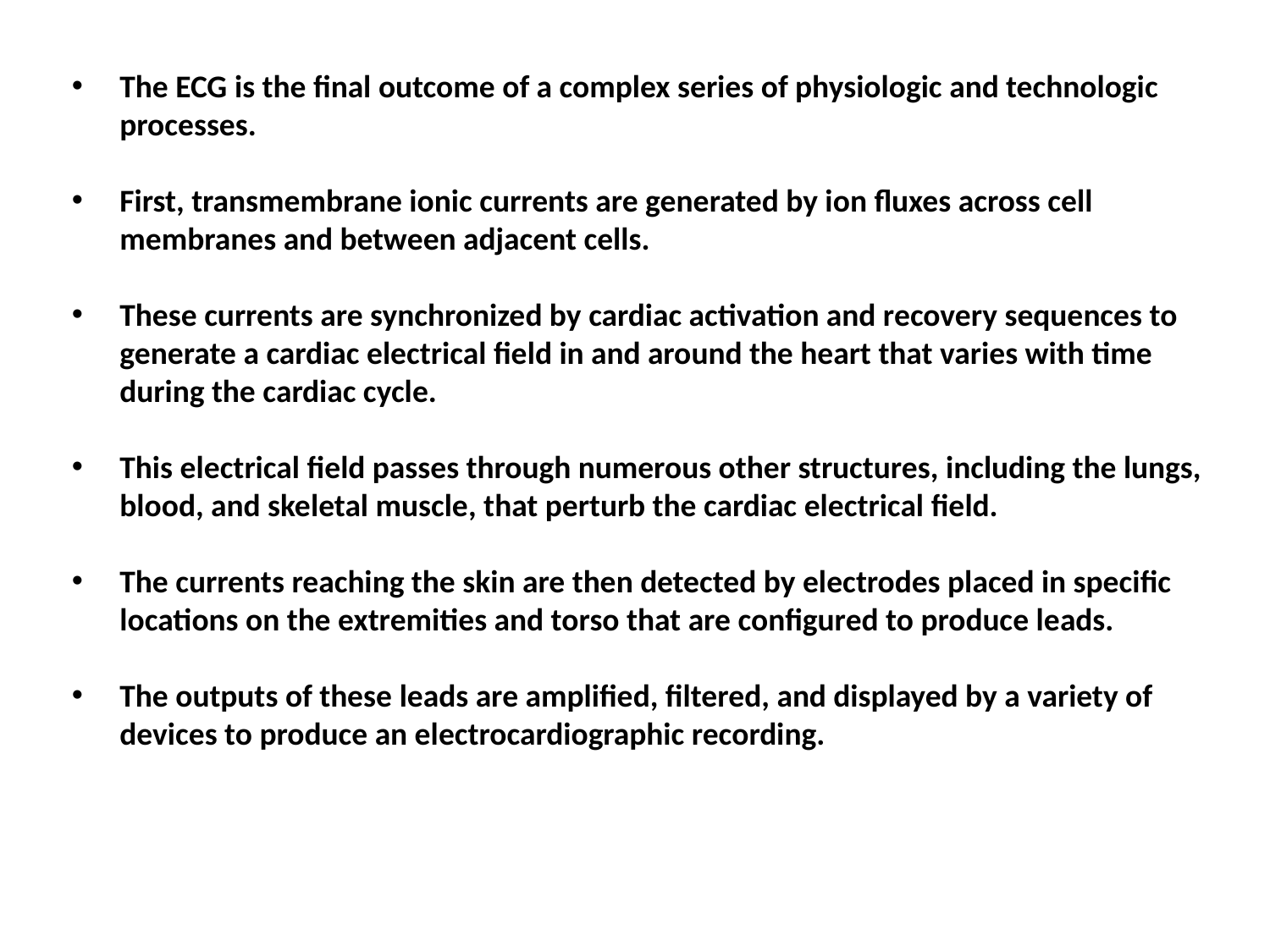

The ECG is the final outcome of a complex series of physiologic and technologic processes.

First, transmembrane ionic currents are generated by ion fluxes across cell membranes and between adjacent cells.

These currents are synchronized by cardiac activation and recovery sequences to generate a cardiac electrical field in and around the heart that varies with time during the cardiac cycle.

This electrical field passes through numerous other structures, including the lungs, blood, and skeletal muscle, that perturb the cardiac electrical field.

The currents reaching the skin are then detected by electrodes placed in specific locations on the extremities and torso that are configured to produce leads.

The outputs of these leads are amplified, filtered, and displayed by a variety of devices to produce an electrocardiographic recording.